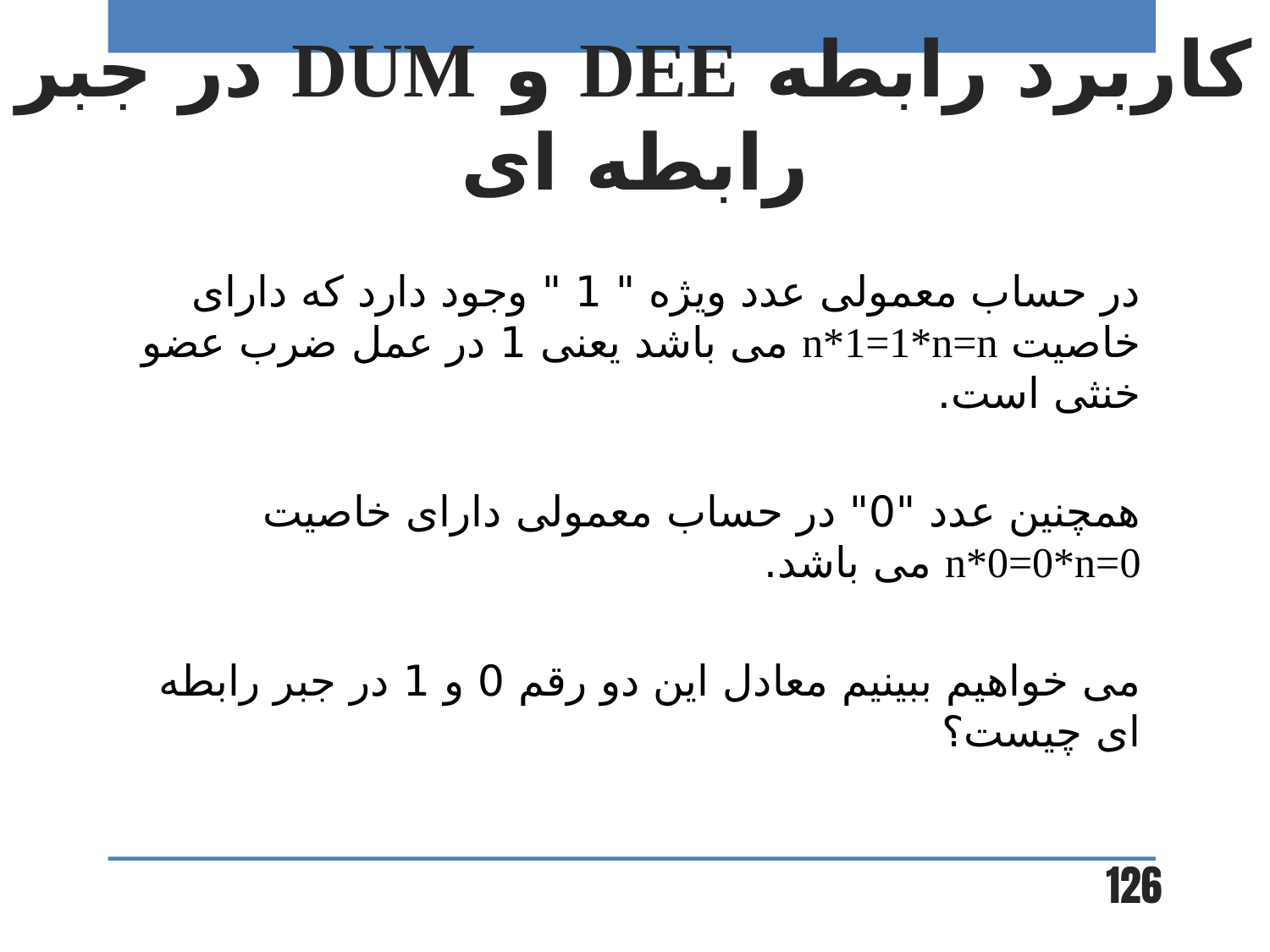

# کاربرد رابطه DEE و DUM در جبر رابطه ای
در حساب معمولی عدد ویژه " 1 " وجود دارد که دارای خاصیت n*1=1*n=n می باشد یعنی 1 در عمل ضرب عضو خنثی است.

همچنین عدد "0" در حساب معمولی دارای خاصیت n*0=0*n=0 می باشد.

می خواهیم ببینیم معادل این دو رقم 0 و 1 در جبر رابطه ای چیست؟

126